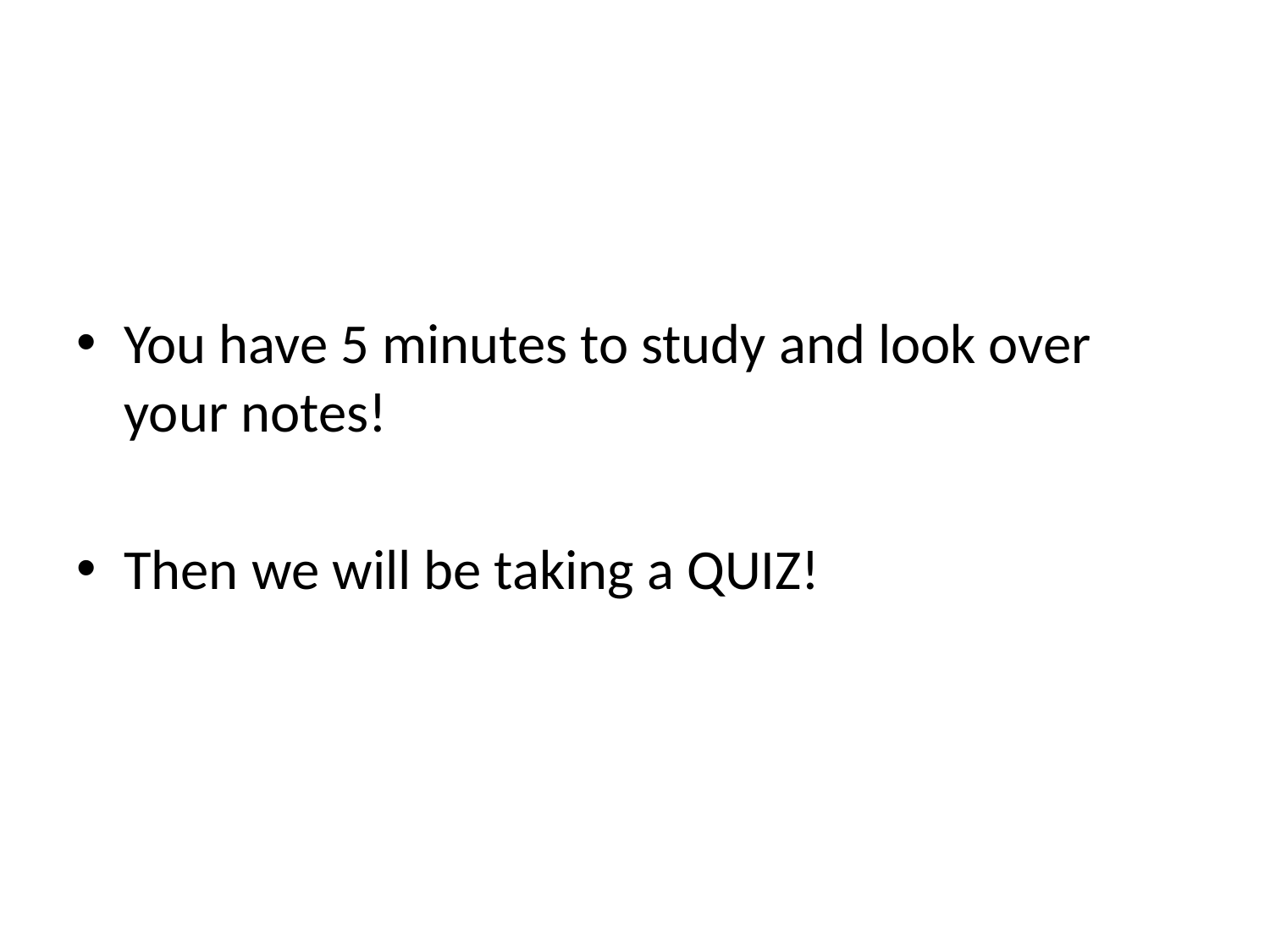

#

You have 5 minutes to study and look over your notes!

Then we will be taking a QUIZ!